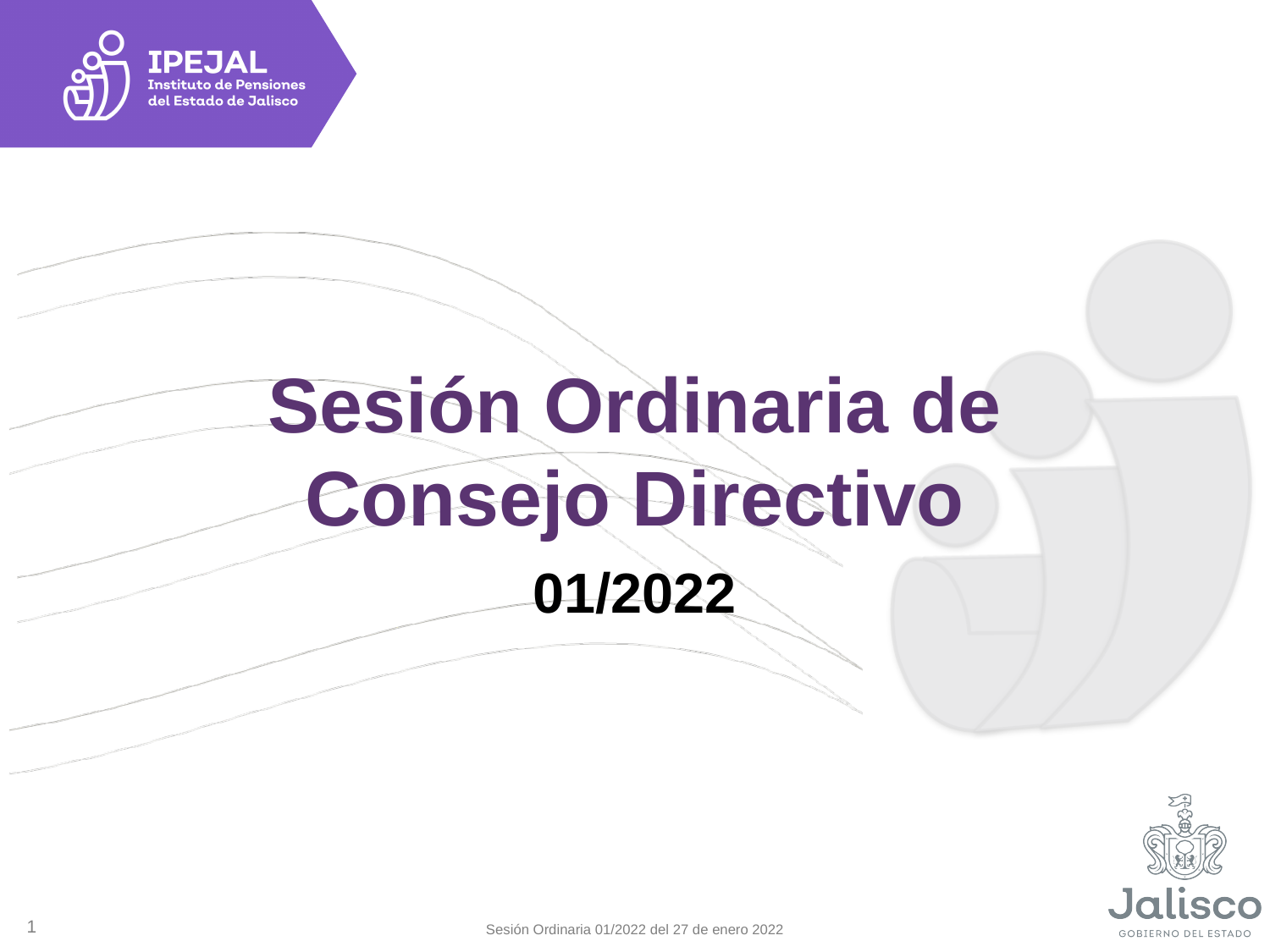

# Sesión Ordinaria de Consejo Directivo
01/2022
1
Sesión Ordinaria 01/2022 del 27 de enero 2022